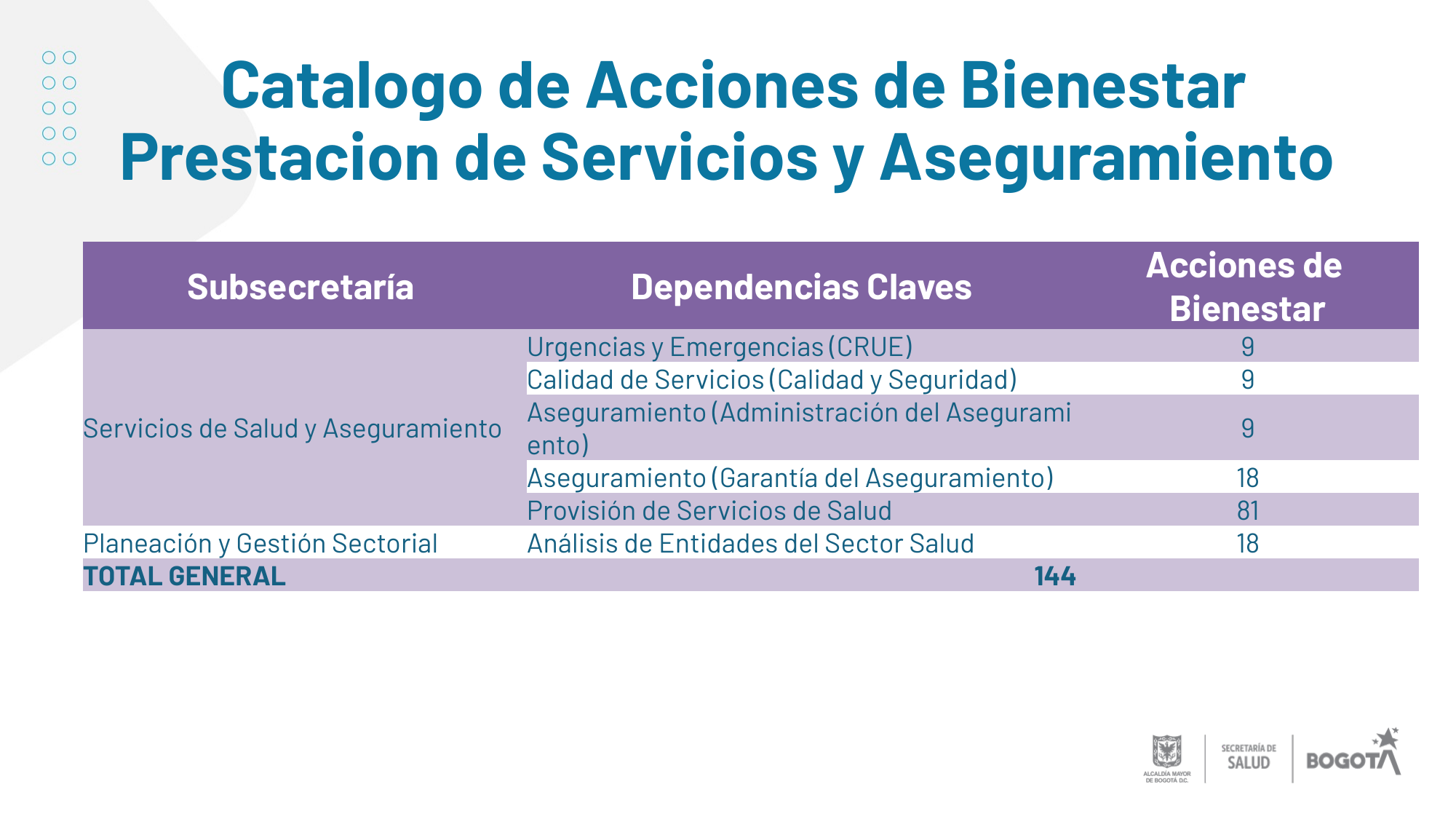

# Catalogo de Acciones de Bienestar Prestacion de Servicios y Aseguramiento
| Subsecretaría | Dependencias Claves | Acciones de  Bienestar |
| --- | --- | --- |
| Servicios de Salud y Aseguramiento | Urgencias y Emergencias (CRUE) | 9 |
|  | Calidad de Servicios (Calidad y Seguridad) | 9 |
|  | Aseguramiento (Administración del Aseguramiento) | 9 |
|  | Aseguramiento (Garantía del Aseguramiento) | 18 |
|  | Provisión de Servicios de Salud | 81 |
| Planeación y Gestión Sectorial | Análisis de Entidades del Sector Salud | 18 |
| TOTAL GENERAL | 144 |  |